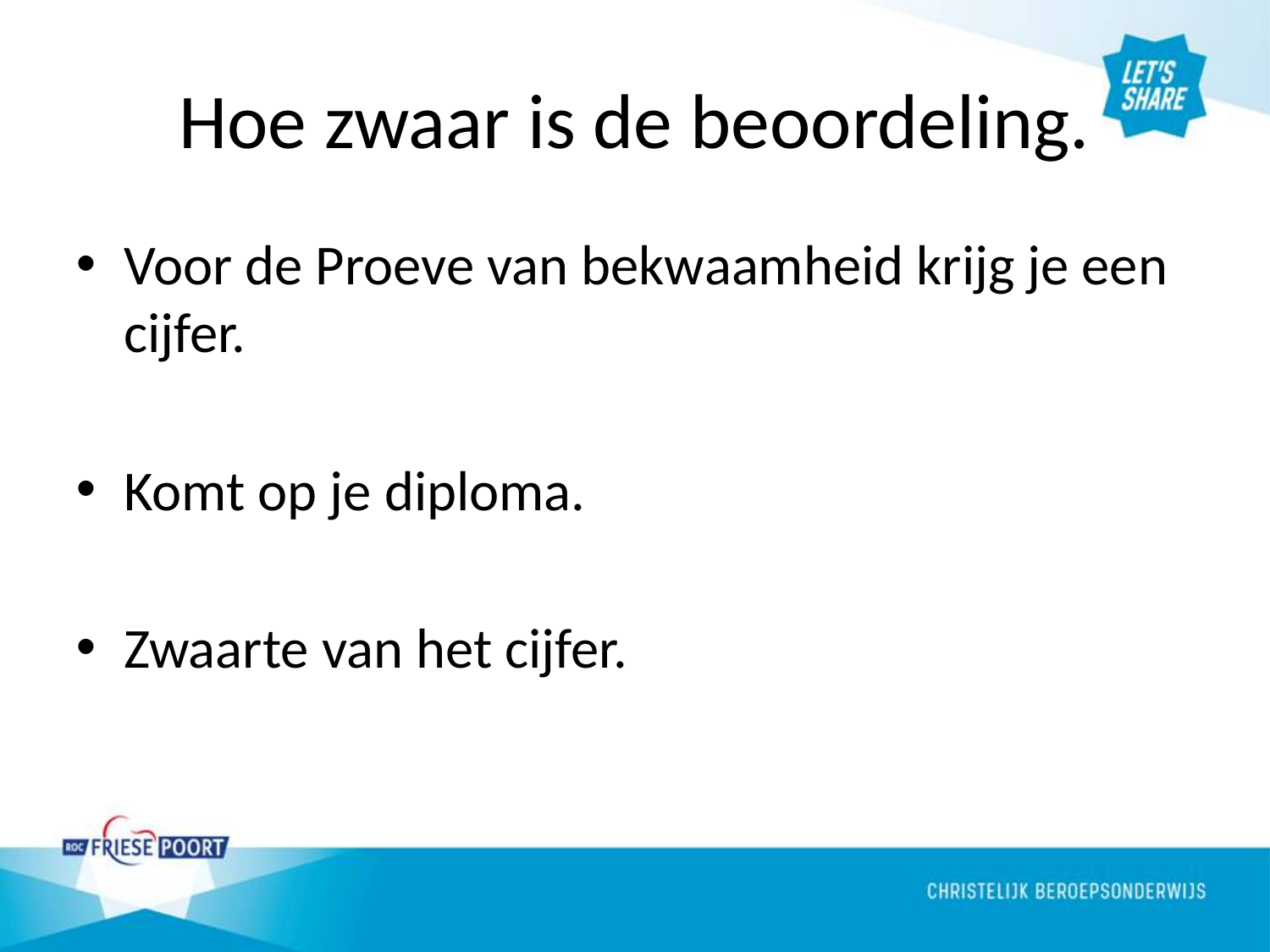

# Hoe zwaar is de beoordeling.
Voor de Proeve van bekwaamheid krijg je een cijfer.

Komt op je diploma.

Zwaarte van het cijfer.